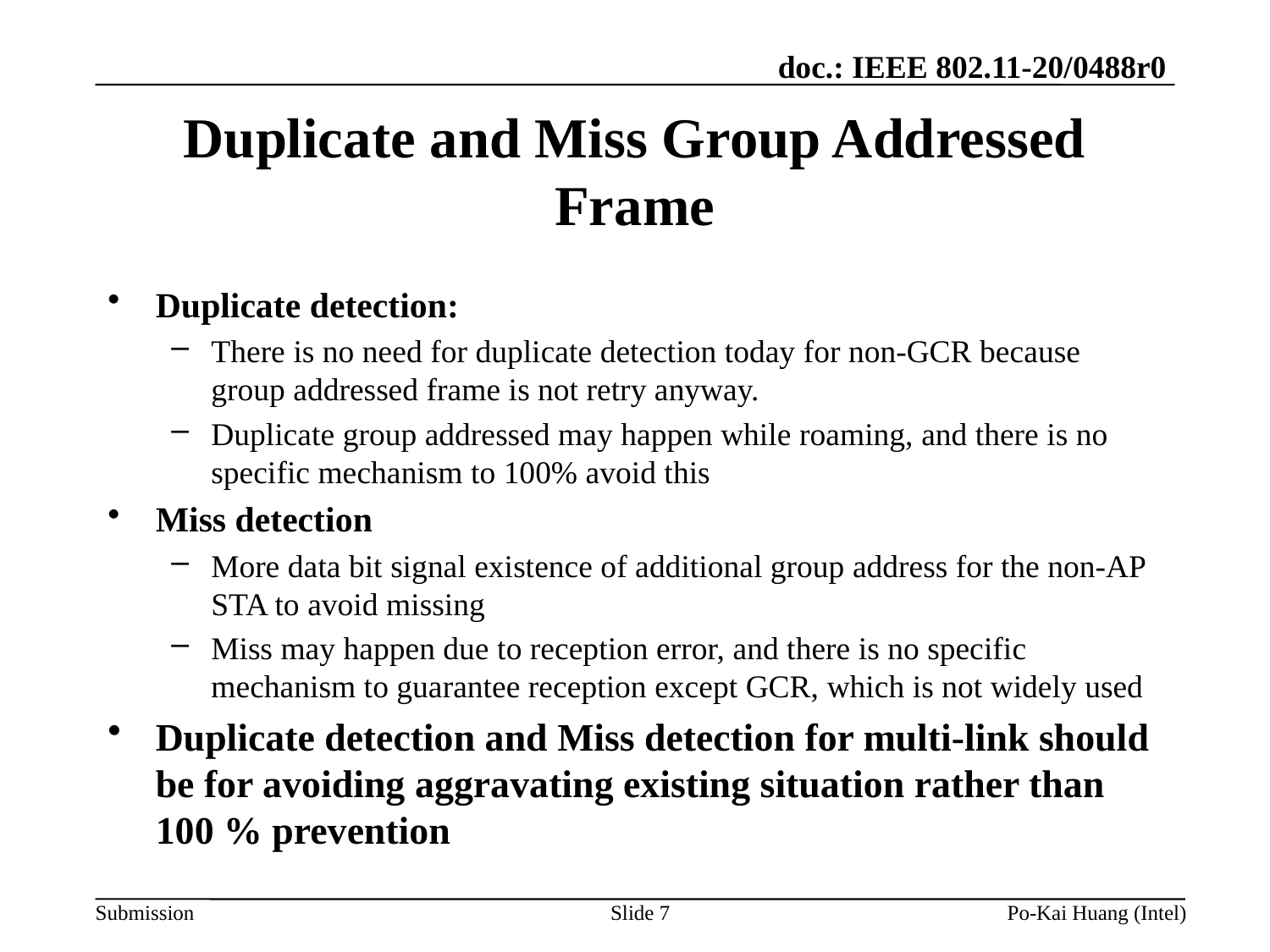

# Duplicate and Miss Group Addressed Frame
Duplicate detection:
There is no need for duplicate detection today for non-GCR because group addressed frame is not retry anyway.
Duplicate group addressed may happen while roaming, and there is no specific mechanism to 100% avoid this
Miss detection
More data bit signal existence of additional group address for the non-AP STA to avoid missing
Miss may happen due to reception error, and there is no specific mechanism to guarantee reception except GCR, which is not widely used
Duplicate detection and Miss detection for multi-link should be for avoiding aggravating existing situation rather than 100 % prevention
Slide 7
Po-Kai Huang (Intel)